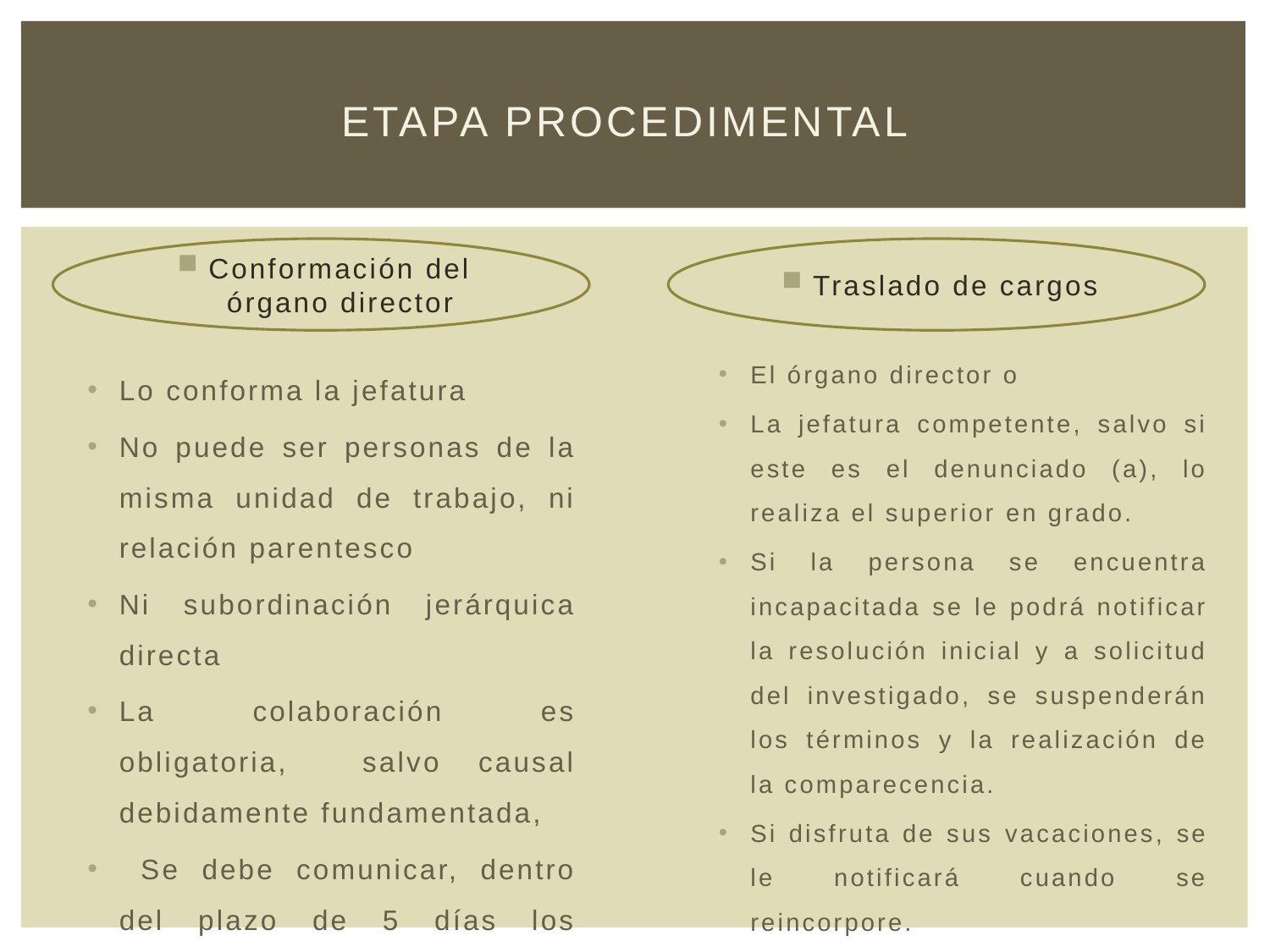

# ETAPA PROCEDIMENTAL
Conformación del órgano director
Traslado de cargos
El órgano director o
La jefatura competente, salvo si este es el denunciado (a), lo realiza el superior en grado.
Si la persona se encuentra incapacitada se le podrá notificar la resolución inicial y a solicitud del investigado, se suspenderán los términos y la realización de la comparecencia.
Si disfruta de sus vacaciones, se le notificará cuando se reincorpore.
 Si se niegue a recibir la notificación o reciba el documento y no firme, deberá levantarse un acta, la cual será firmada por el notificador y dos testigos.

Lo conforma la jefatura
No puede ser personas de la misma unidad de trabajo, ni relación parentesco
Ni subordinación jerárquica directa
La colaboración es obligatoria,  salvo causal debidamente fundamentada,
 Se debe comunicar, dentro del plazo de 5 días los nombres de los funcionarios que integrarán el Órgano Director.